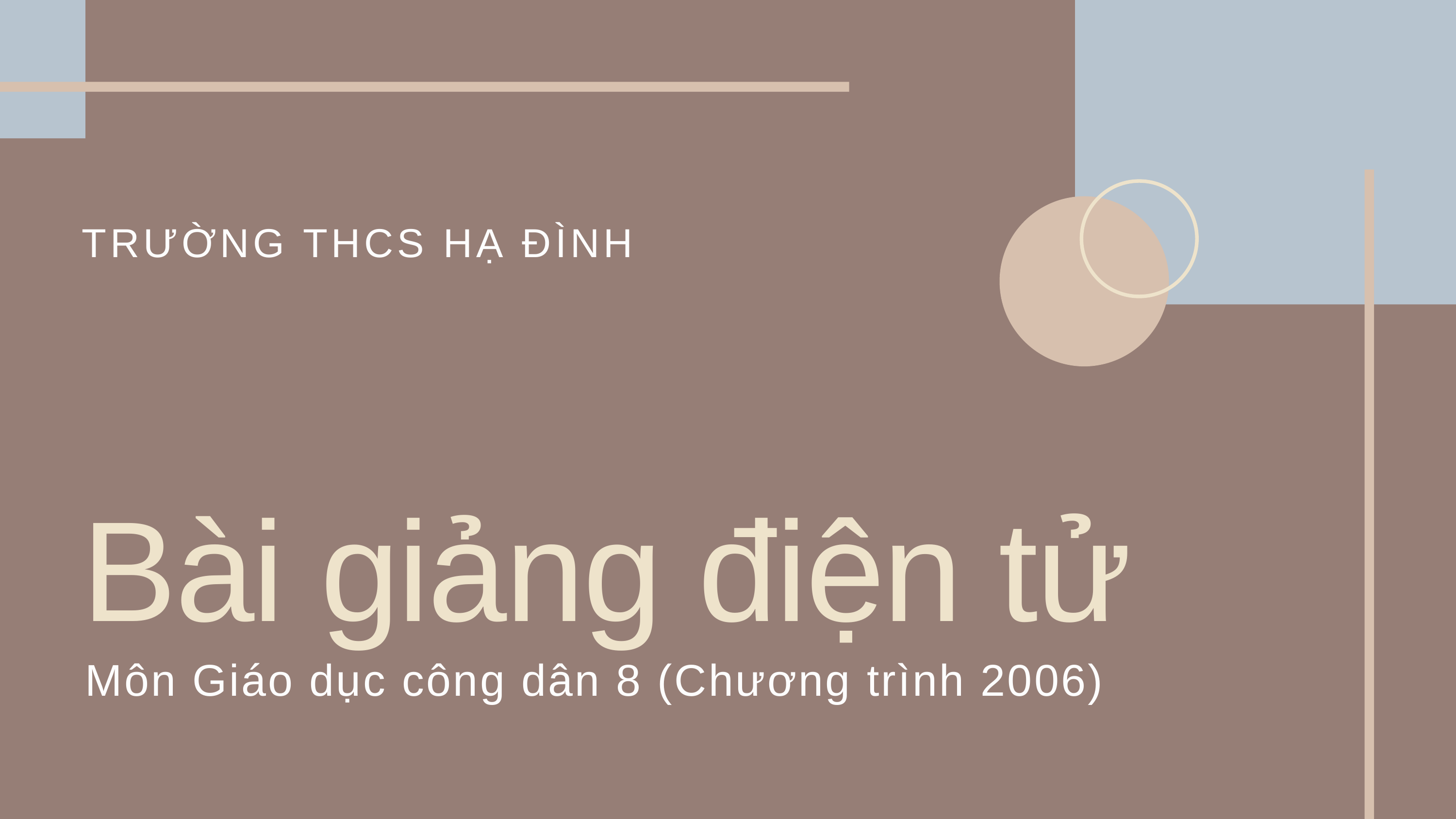

TRƯỜNG THCS HẠ ĐÌNH
Bài giảng điện tử
Môn Giáo dục công dân 8 (Chương trình 2006)